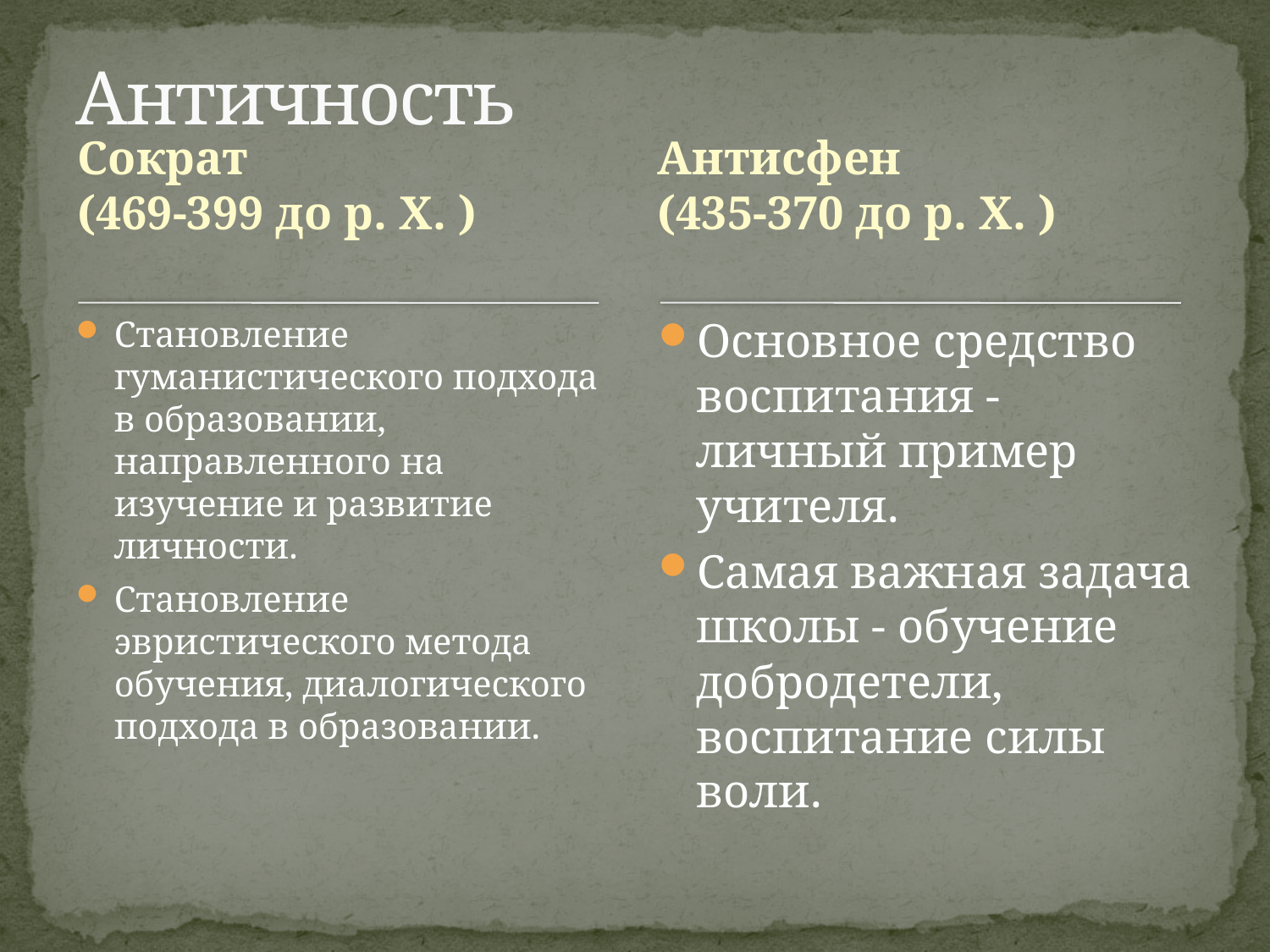

# Античность
Сократ
(469-399 до р. Х. )
Антисфен
(435-370 до р. Х. )
Cтановление гуманистического подхода в образовании, направленного на изучение и развитие личности.
Становление эвристического метода обучения, диалогического подхода в образовании.
Основное средство воспитания - личный пример учителя.
Самая важная задача школы - обучение добродетели, воспитание силы воли.